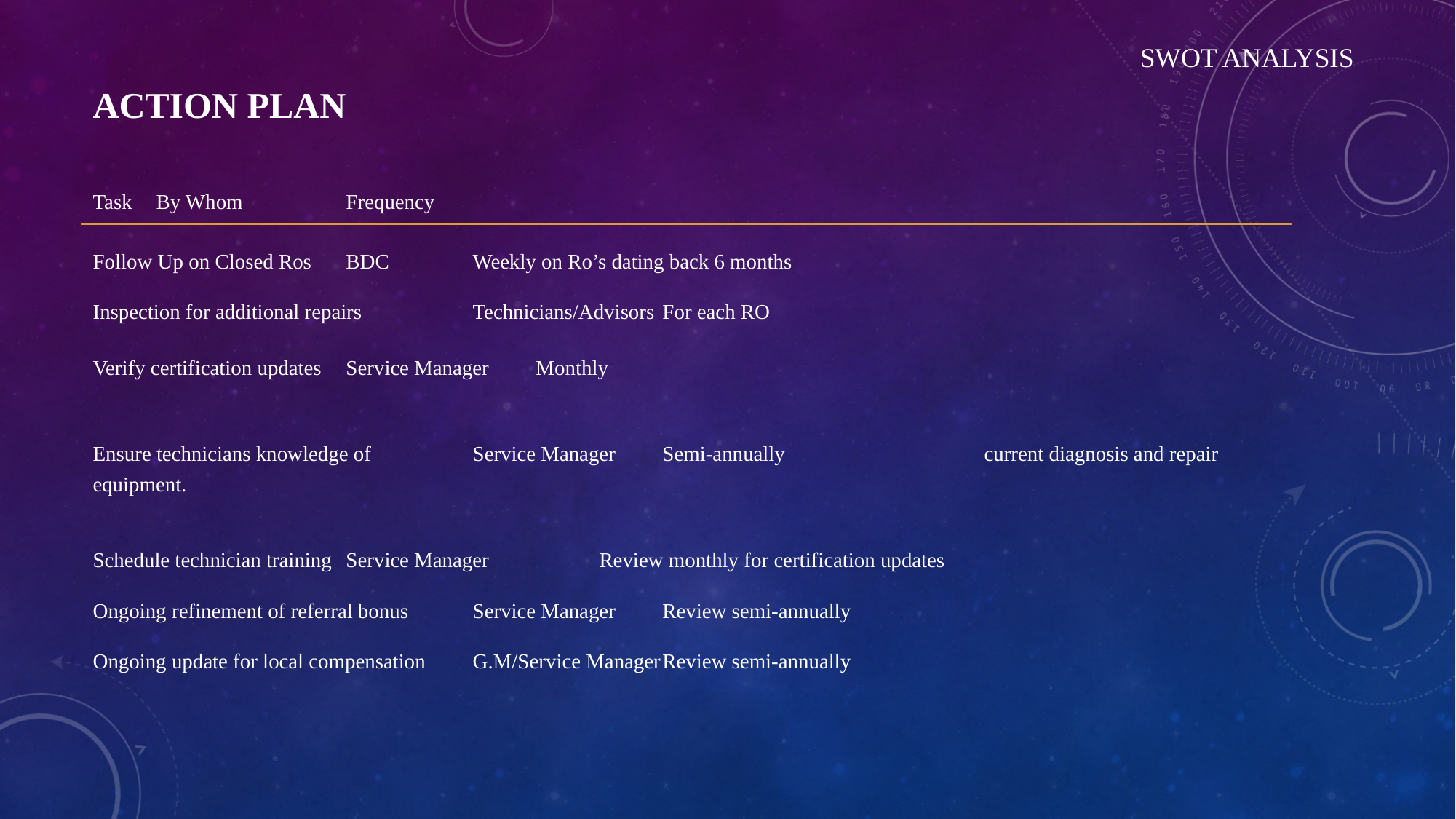

# ACTION PLAN
SWOT ANALYSIS
Task								By Whom		 		Frequency
Follow Up on Closed Ros				BDC					Weekly on Ro’s dating back 6 months
Inspection for additional repairs			Technicians/Advisors		For each RO
Verify certification updates				Service Manager			Monthly

Ensure technicians knowledge of 			Service Manager			Semi-annually 			                 		 current diagnosis and repair equipment.

Schedule technician training				Service Manager            	Review monthly for certification updates
Ongoing refinement of referral bonus 		Service Manager			Review semi-annually
Ongoing update for local compensation		G.M/Service Manager		Review semi-annually